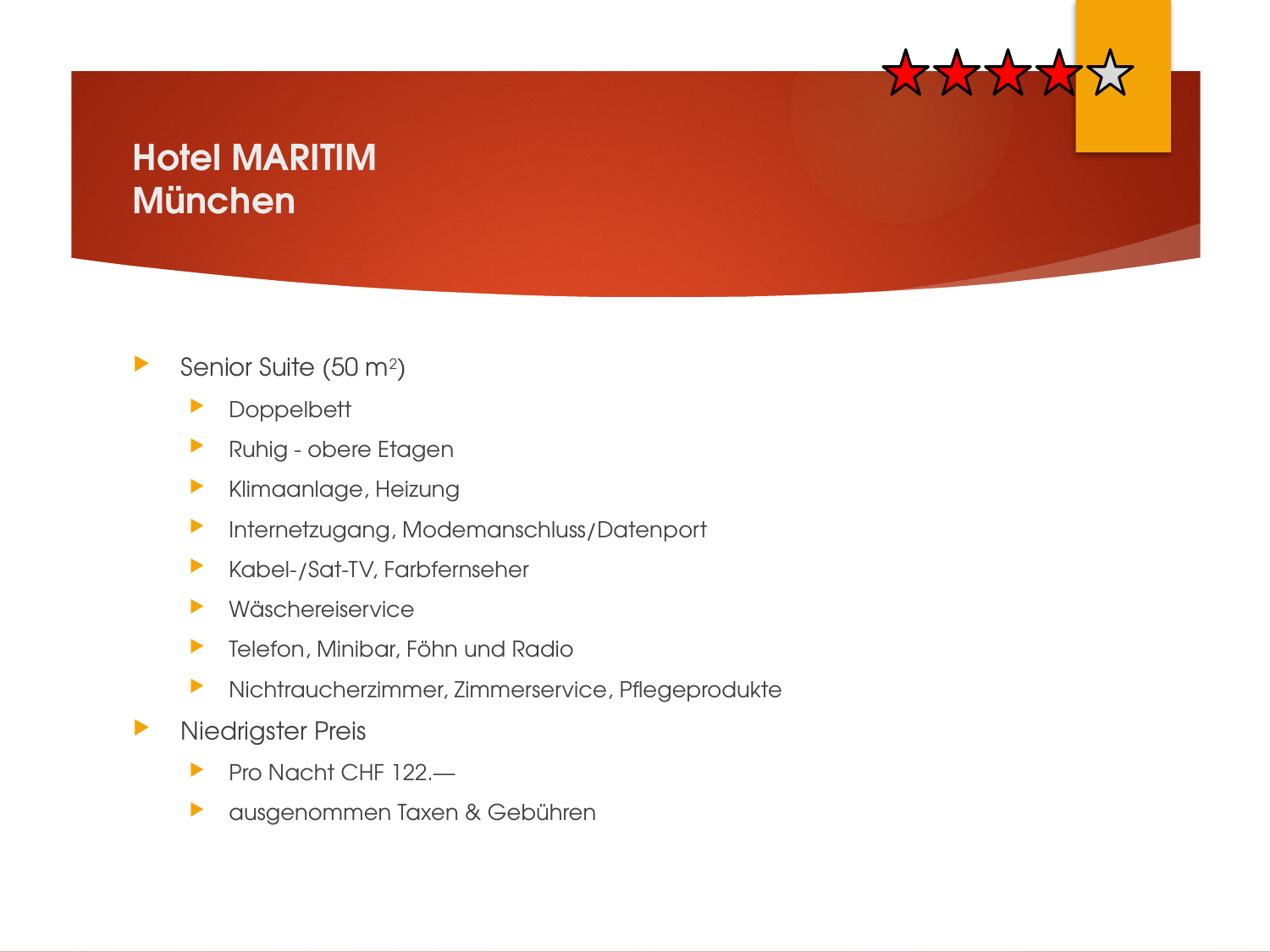

# Hotel MARITIM München
Senior Suite (50 m2)
Doppelbett
Ruhig - obere Etagen
Klimaanlage, Heizung
Internetzugang, Modemanschluss/Datenport
Kabel-/Sat-TV, Farbfernseher
Wäschereiservice
Telefon, Minibar, Föhn und Radio
Nichtraucherzimmer, Zimmerservice, Pflegeprodukte
Niedrigster Preis
Pro Nacht CHF 122.—
ausgenommen Taxen & Gebühren